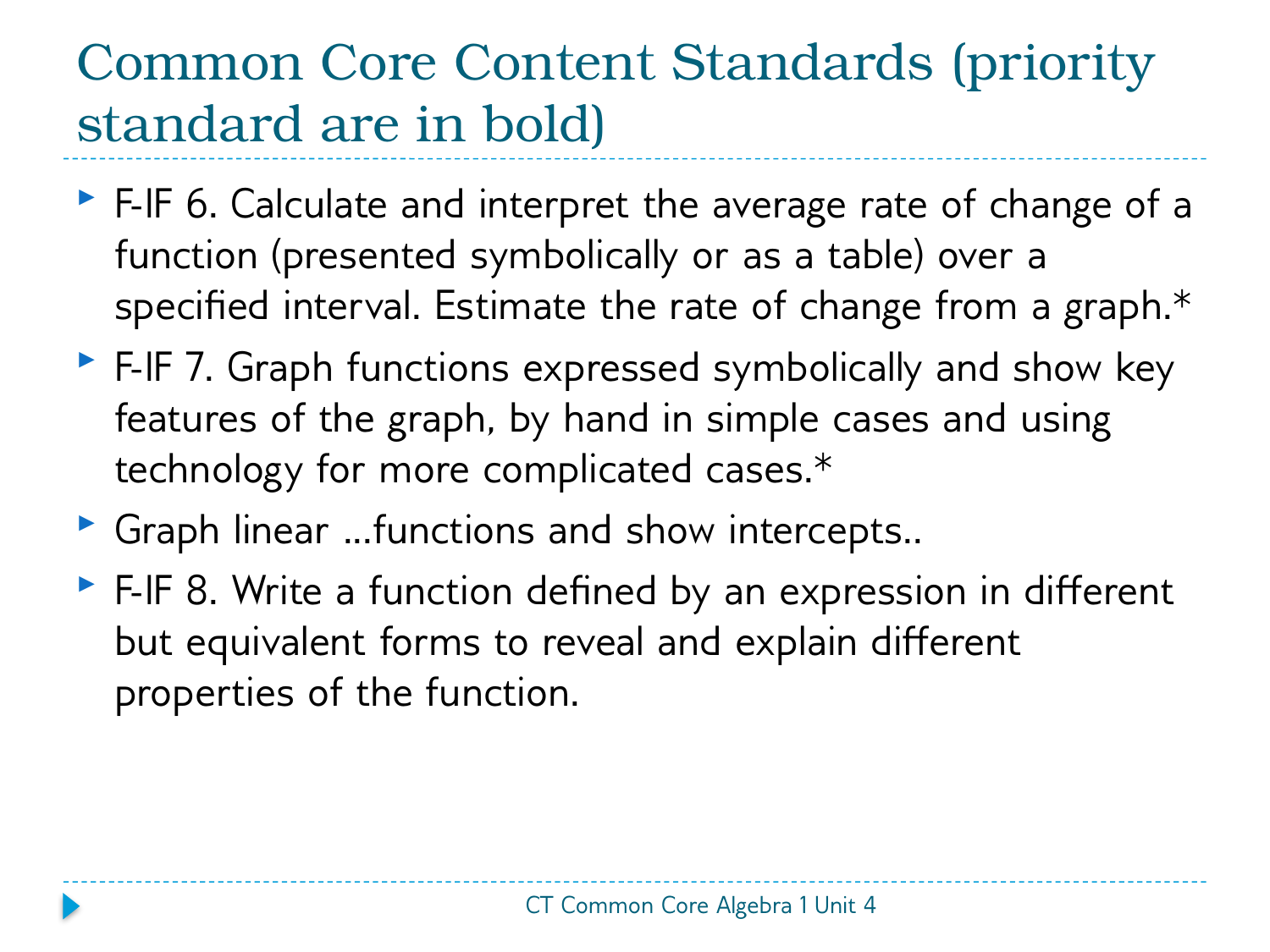

# Common Core Content Standards (priority standard are in bold)
F-IF 6. Calculate and interpret the average rate of change of a function (presented symbolically or as a table) over a specified interval. Estimate the rate of change from a graph.*
F-IF 7. Graph functions expressed symbolically and show key features of the graph, by hand in simple cases and using technology for more complicated cases.*
Graph linear ...functions and show intercepts..
F-IF 8. Write a function defined by an expression in different but equivalent forms to reveal and explain different properties of the function.

CT Common Core Algebra 1 Unit 4